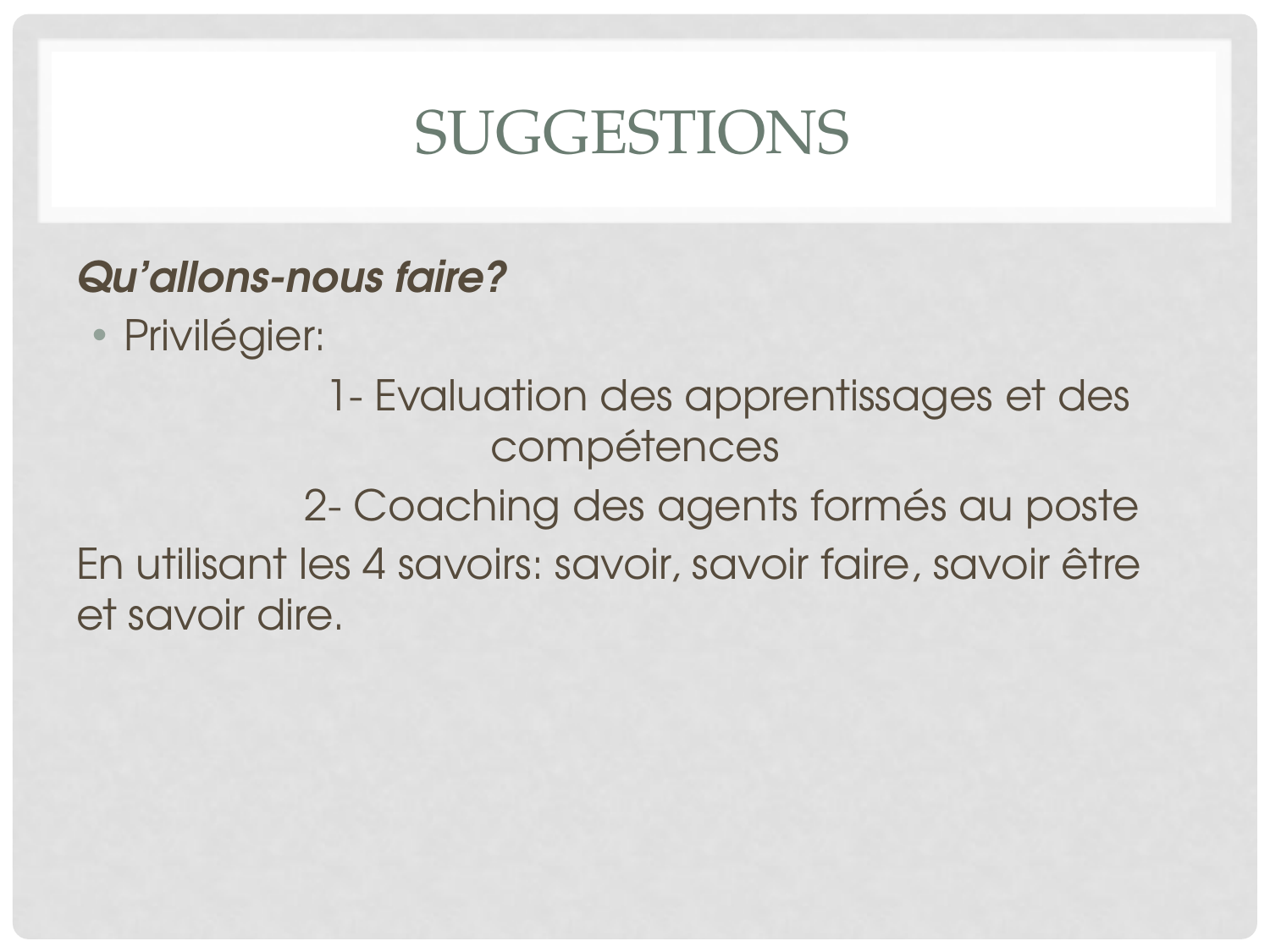

# Suggestions
Qu’allons-nous faire?
Privilégier:
                 1- Evaluation des apprentissages et des  compétences
               2- Coaching des agents formés au poste
En utilisant les 4 savoirs: savoir, savoir faire, savoir être et savoir dire.